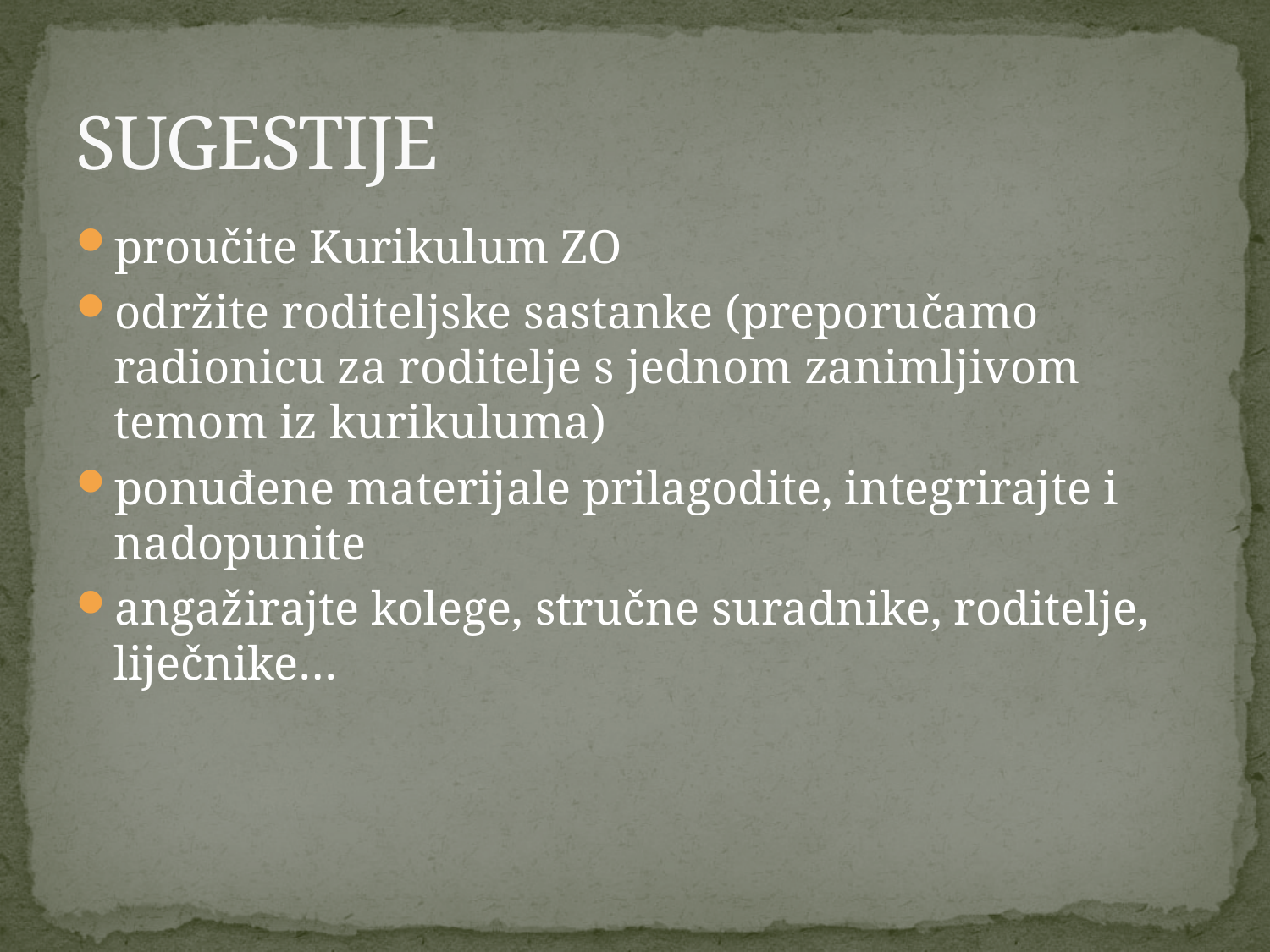

# SUGESTIJE
proučite Kurikulum ZO
održite roditeljske sastanke (preporučamo radionicu za roditelje s jednom zanimljivom temom iz kurikuluma)
ponuđene materijale prilagodite, integrirajte i nadopunite
angažirajte kolege, stručne suradnike, roditelje,  liječnike…